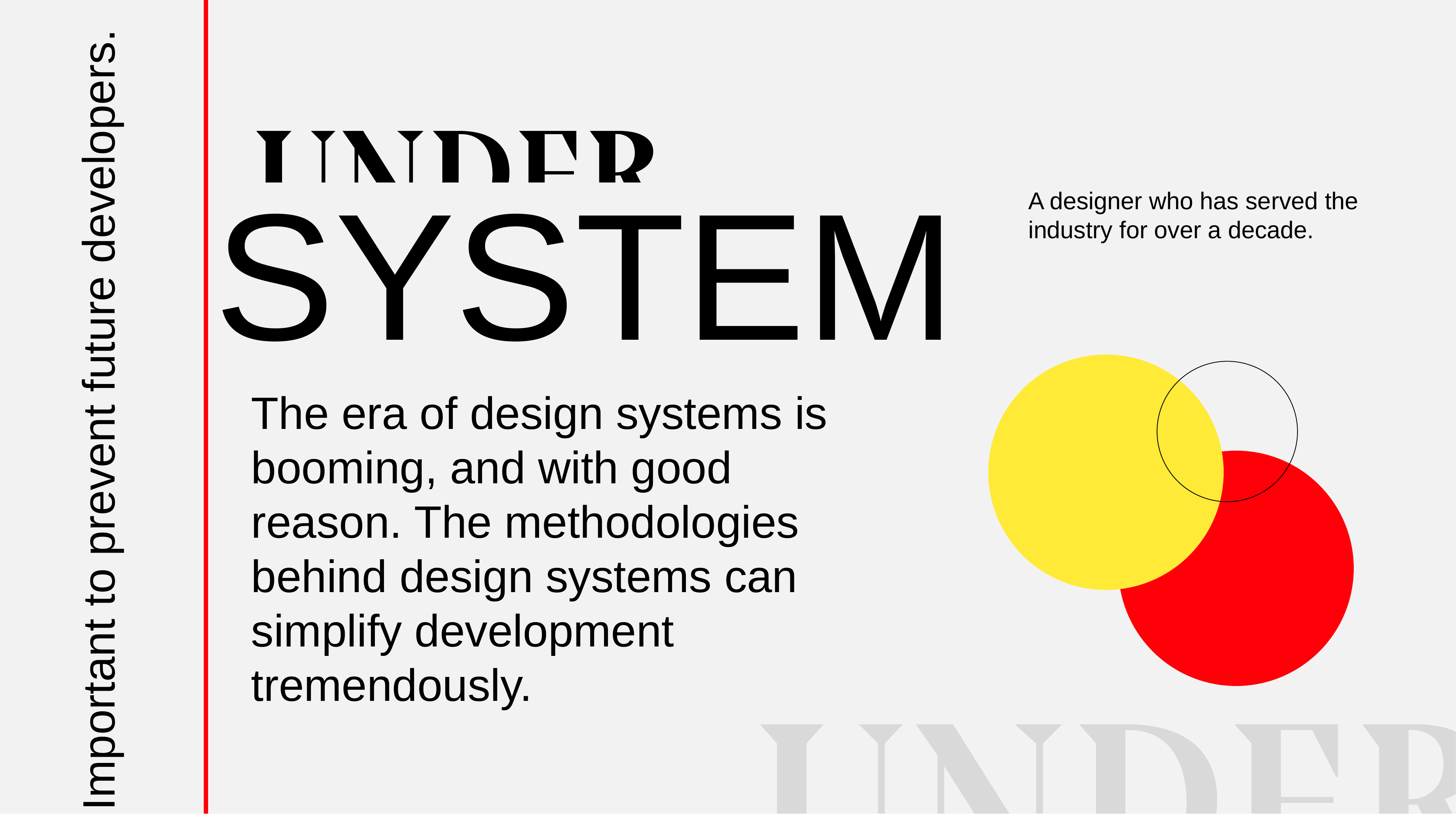

SYSTEM
A designer who has served the industry for over a decade.

The era of design systems is booming, and with good reason. The methodologies behind design systems can simplify development tremendously.
Important to prevent future developers.